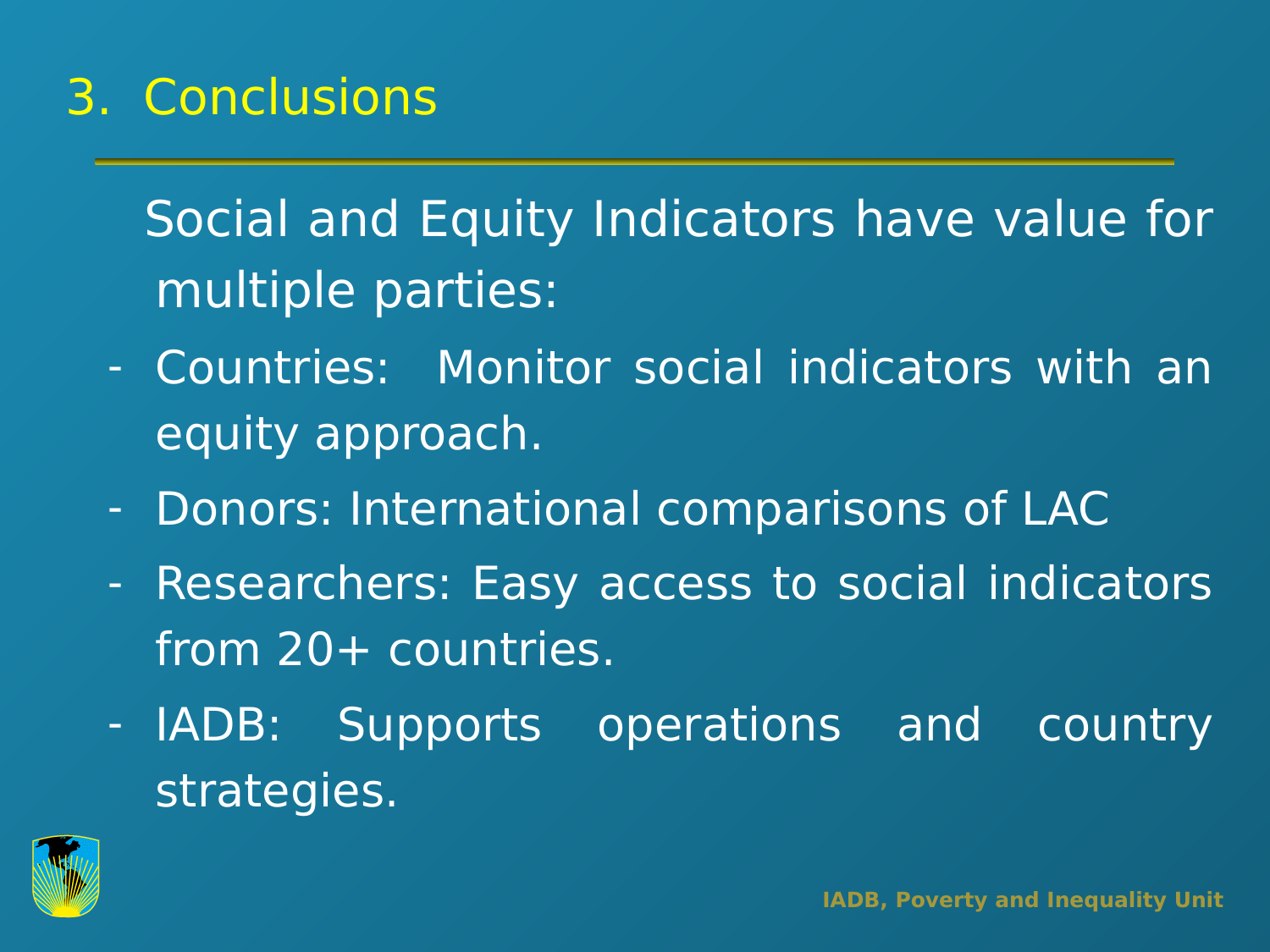

# 3.  Conclusions
  Social and Equity Indicators have value for multiple parties:
Countries:  Monitor social indicators with an equity approach.
Donors: International comparisons of LAC
Researchers: Easy access to social indicators from 20+ countries.
IADB: Supports operations and country strategies.